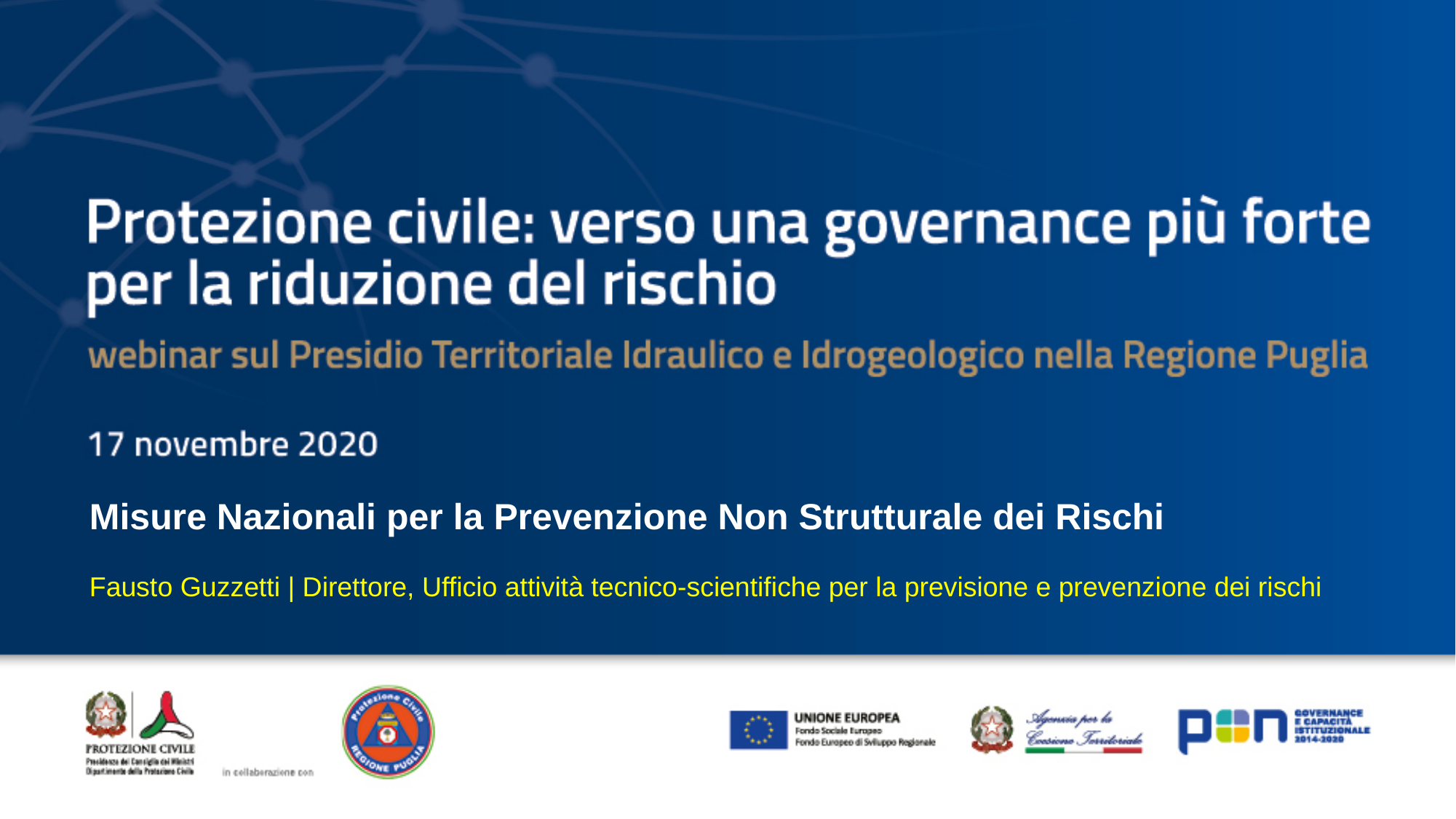

Misure Nazionali per la Prevenzione Non Strutturale dei Rischi

Fausto Guzzetti | Direttore, Ufficio attività tecnico-scientifiche per la previsione e prevenzione dei rischi